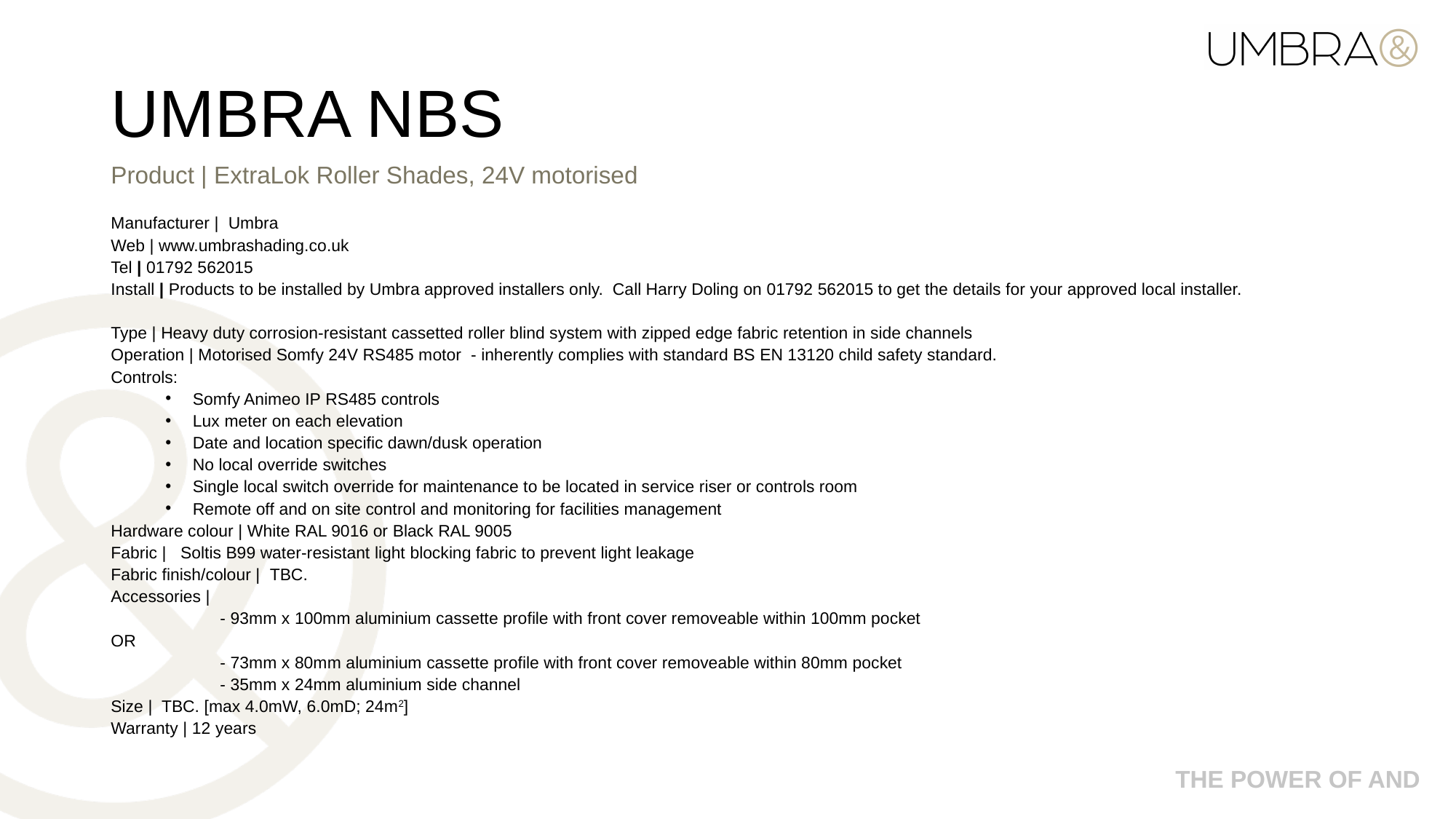

# UMBRA NBS
Product | ExtraLok Roller Shades, 24V motorised

Manufacturer |  Umbra
Web | www.umbrashading.co.uk
Tel | 01792 562015
Install | Products to be installed by Umbra approved installers only.  Call Harry Doling on 01792 562015 to get the details for your approved local installer.

Type | Heavy duty corrosion-resistant cassetted roller blind system with zipped edge fabric retention in side channels
Operation | Motorised Somfy 24V RS485 motor  - inherently complies with standard BS EN 13120 child safety standard.
Controls:
Somfy Animeo IP RS485 controls
Lux meter on each elevation
Date and location specific dawn/dusk operation
No local override switches
Single local switch override for maintenance to be located in service riser or controls room
Remote off and on site control and monitoring for facilities management
Hardware colour | White RAL 9016 or Black RAL 9005
Fabric |   Soltis B99 water-resistant light blocking fabric to prevent light leakage
Fabric finish/colour |  TBC.
Accessories |
	- 93mm x 100mm aluminium cassette profile with front cover removeable within 100mm pocket
OR
	- 73mm x 80mm aluminium cassette profile with front cover removeable within 80mm pocket
	- 35mm x 24mm aluminium side channel
Size |  TBC. [max 4.0mW, 6.0mD; 24m2]
Warranty | 12 years